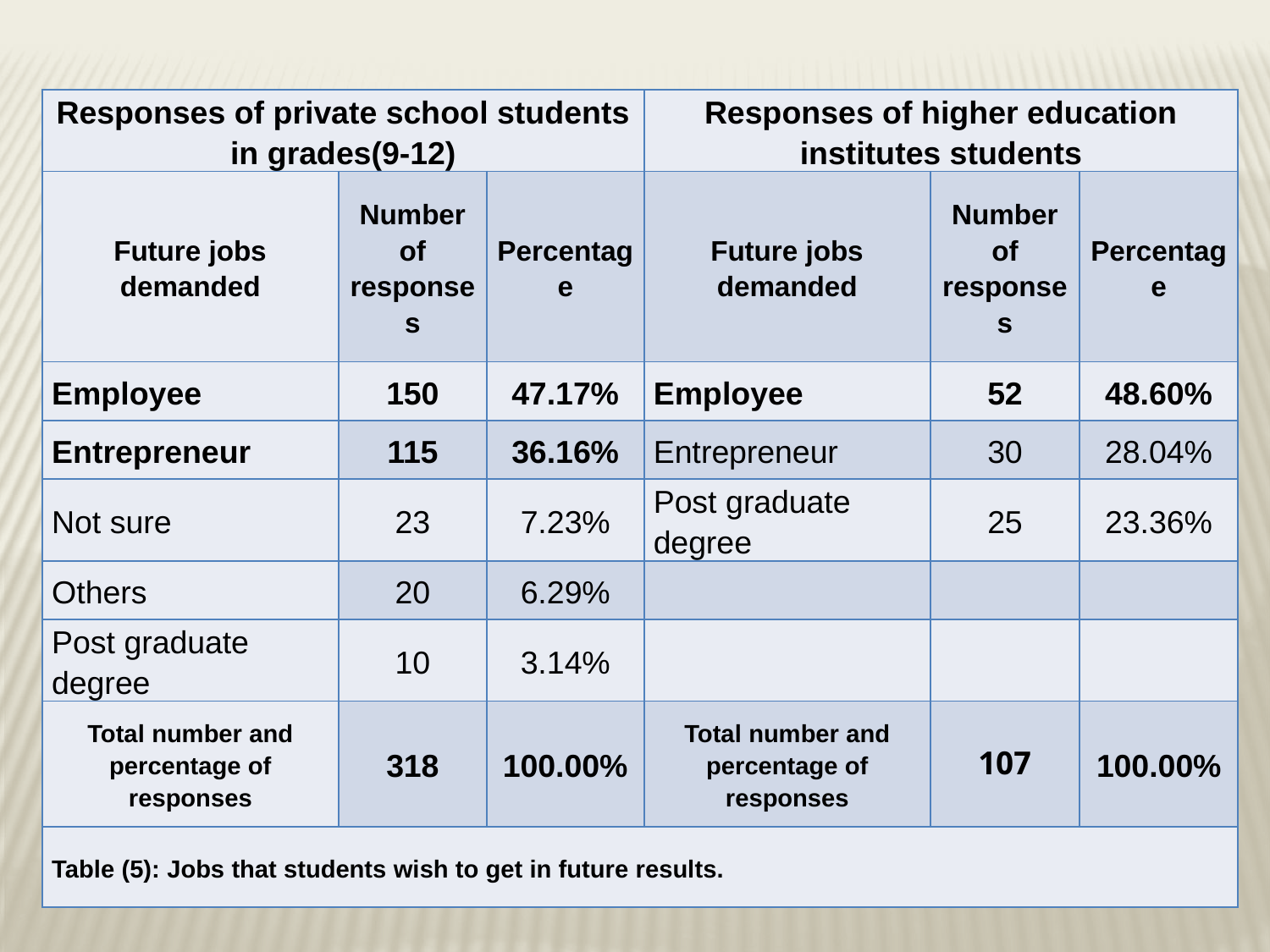

| Responses of private school students in grades(9-12) |  |  | Responses of higher education institutes students |  |  |
| --- | --- | --- | --- | --- | --- |
| Future jobs demanded | Number of responses | Percentage | Future jobs demanded | Number of responses | Percentage |
| Employee | 150 | 47.17% | Employee | 52 | 48.60% |
| Entrepreneur | 115 | 36.16% | Entrepreneur | 30 | 28.04% |
| Not sure | 23 | 7.23% | Post graduate degree | 25 | 23.36% |
| Others | 20 | 6.29% |  |  |  |
| Post graduate degree | 10 | 3.14% |  |  |  |
| Total number and percentage of responses | 318 | 100.00% | Total number and percentage of responses | 107 | 100.00% |
| Table (5): Jobs that students wish to get in future results. |  |  |  |  |  |